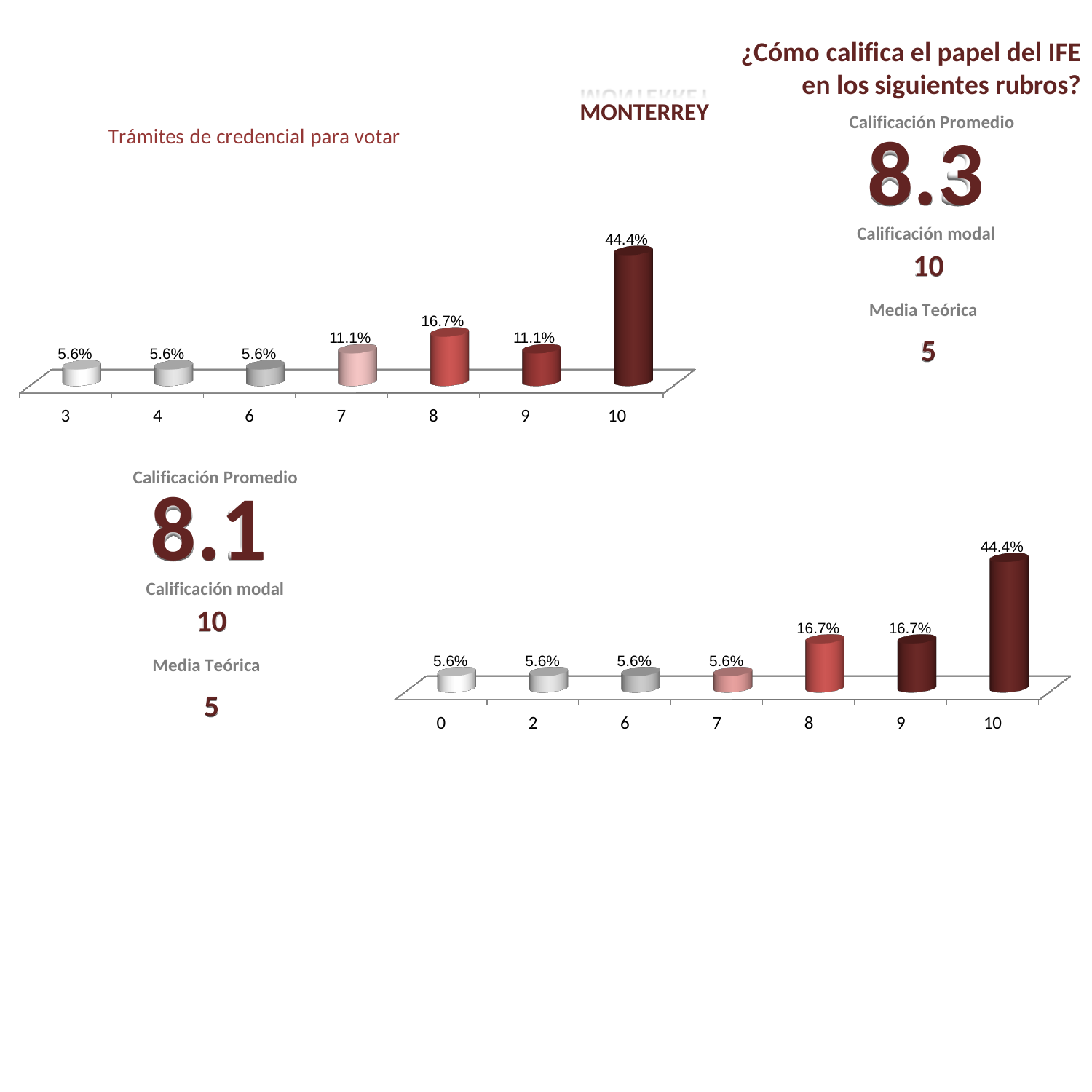

¿Cómo califica el papel del IFE
en los siguientes rubros?
MONTERREY
Trámites de credencial para votar

Calificación Promedio
8.3
Calificación modal
10

Media Teórica

5

44.4%

16.7%

11.1%
11.1%
5.6%
5.6%
5.6%

3
4
6
7
8
9
10

Calificación Promedio
8.1
Calificación modal

44.4%

10

Media Teórica

5
16.7%
16.7%
5.6%
5.6%
5.6%
5.6%

0
2
6
7
8
9
10